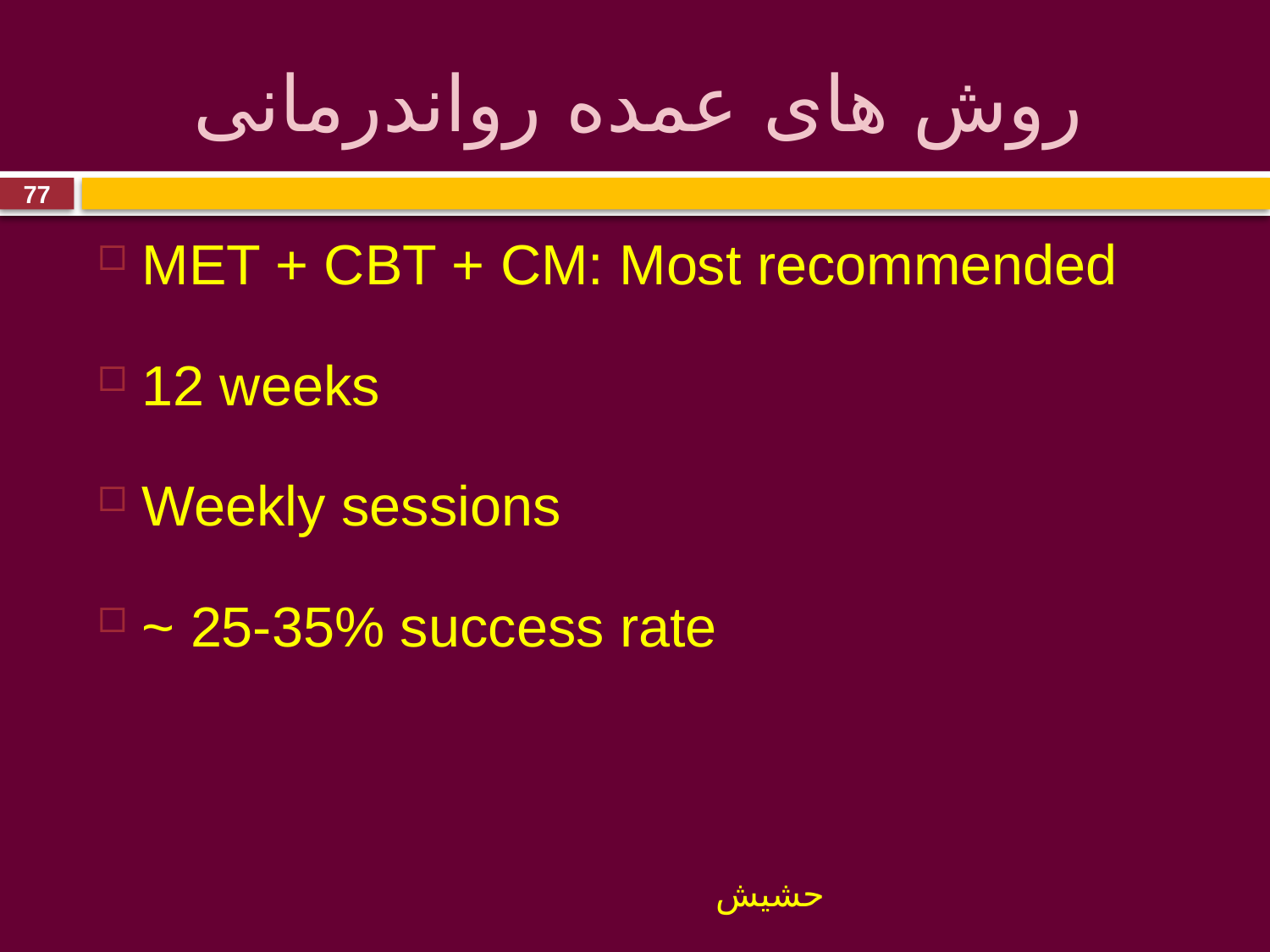

# روش های عمده رواندرمانی
77
MET + CBT + CM: Most recommended
12 weeks
Weekly sessions
~ 25-35% success rate
حشیش